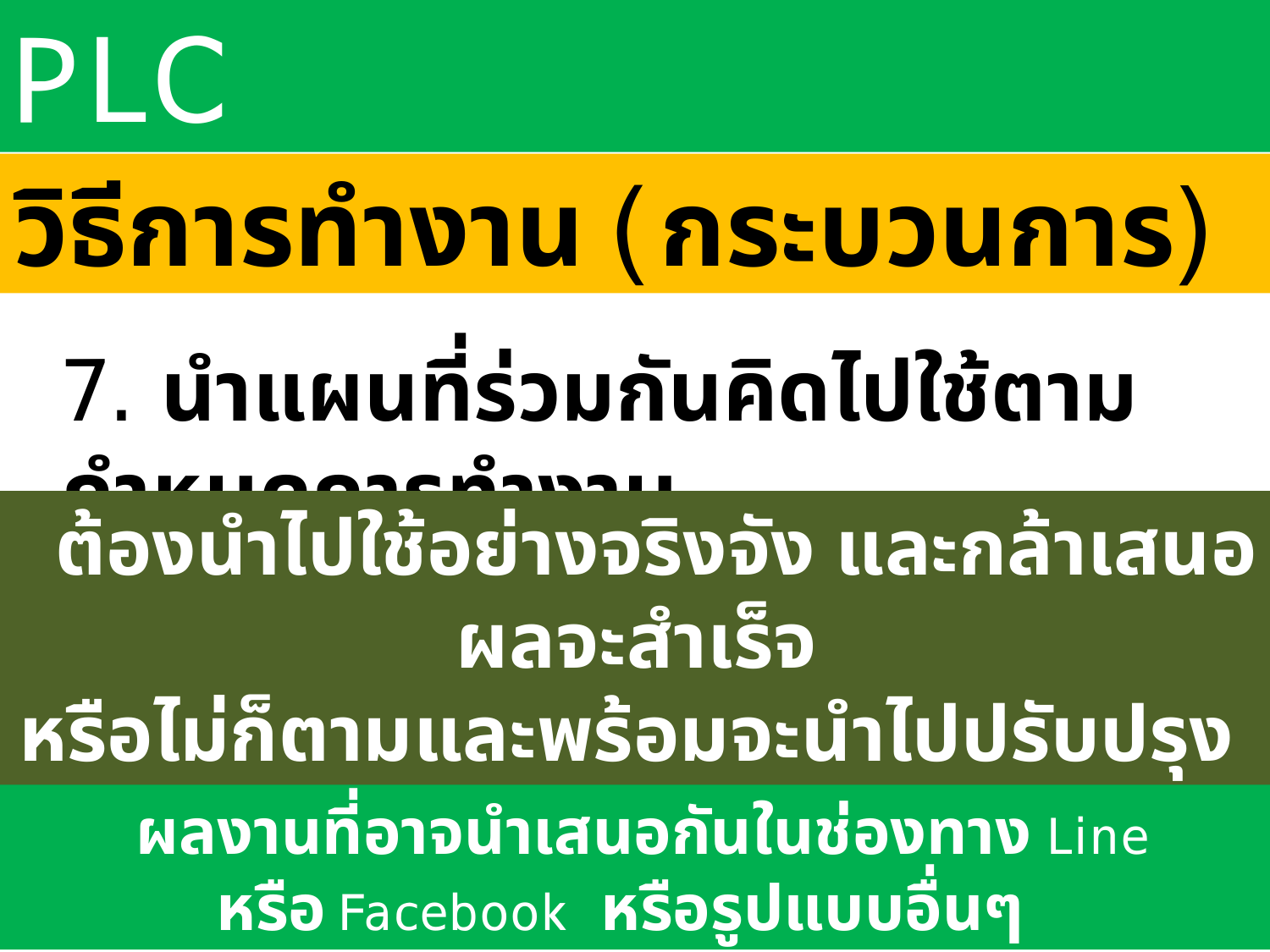

PLC
วิธีการทำงาน (กระบวนการ)
7. นำแผนที่ร่วมกันคิดไปใช้ตามกำหนดการทำงาน
  ต้องนำไปใช้อย่างจริงจัง และกล้าเสนอผลจะสำเร็จ
หรือไม่ก็ตามและพร้อมจะนำไปปรับปรุง
ต้องนำผลมาเสนอตามช่วงเวลา
  ผลงานที่อาจนำเสนอกันในช่องทาง Line
หรือ Facebook  หรือรูปแบบอื่นๆ